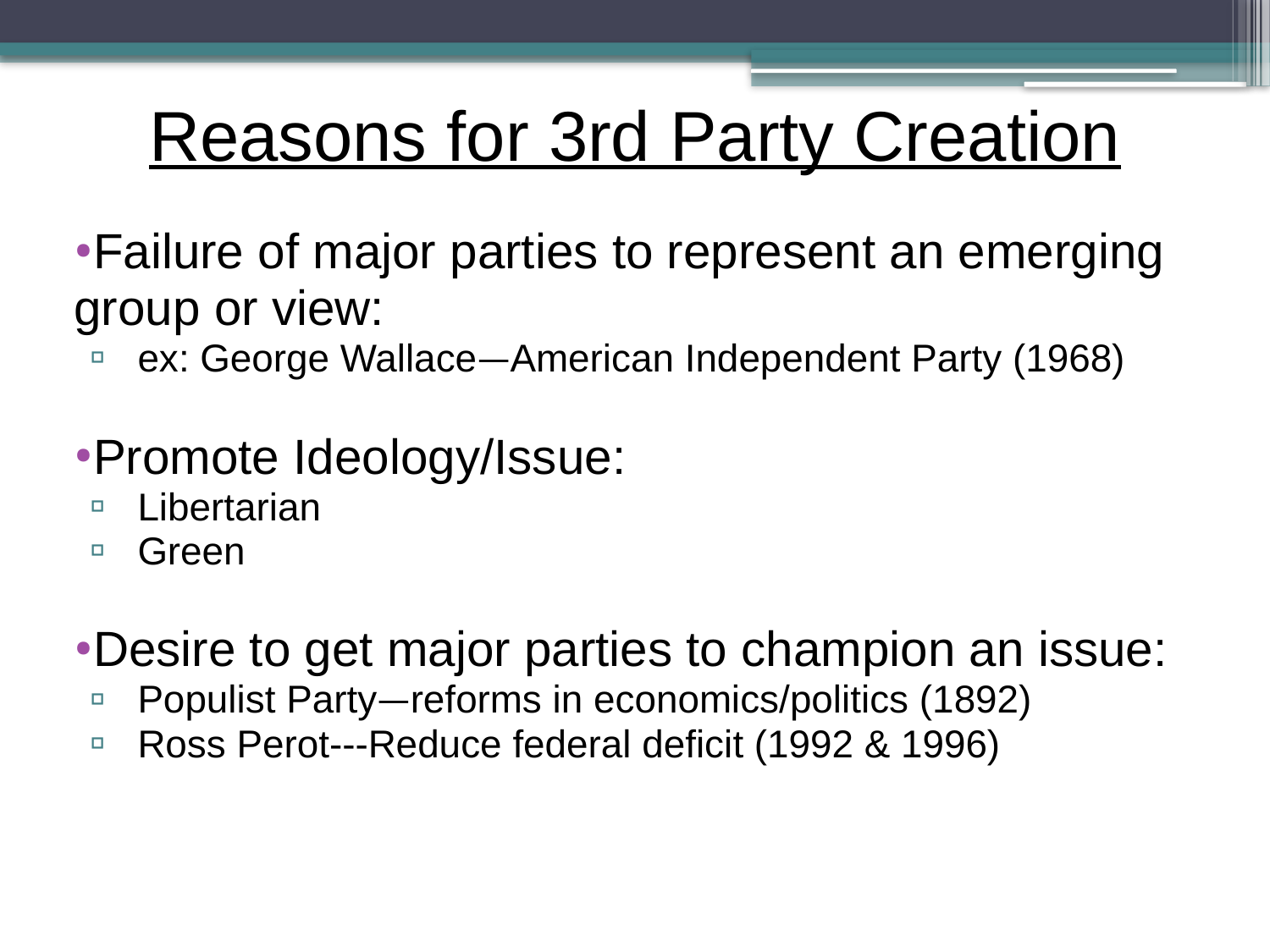

# Reasons for 3rd Party Creation
Failure of major parties to represent an emerging group or view:
ex: George Wallace—American Independent Party (1968)

Promote Ideology/Issue:
Libertarian
Green

Desire to get major parties to champion an issue:
Populist Party—reforms in economics/politics (1892)
Ross Perot---Reduce federal deficit (1992 & 1996)